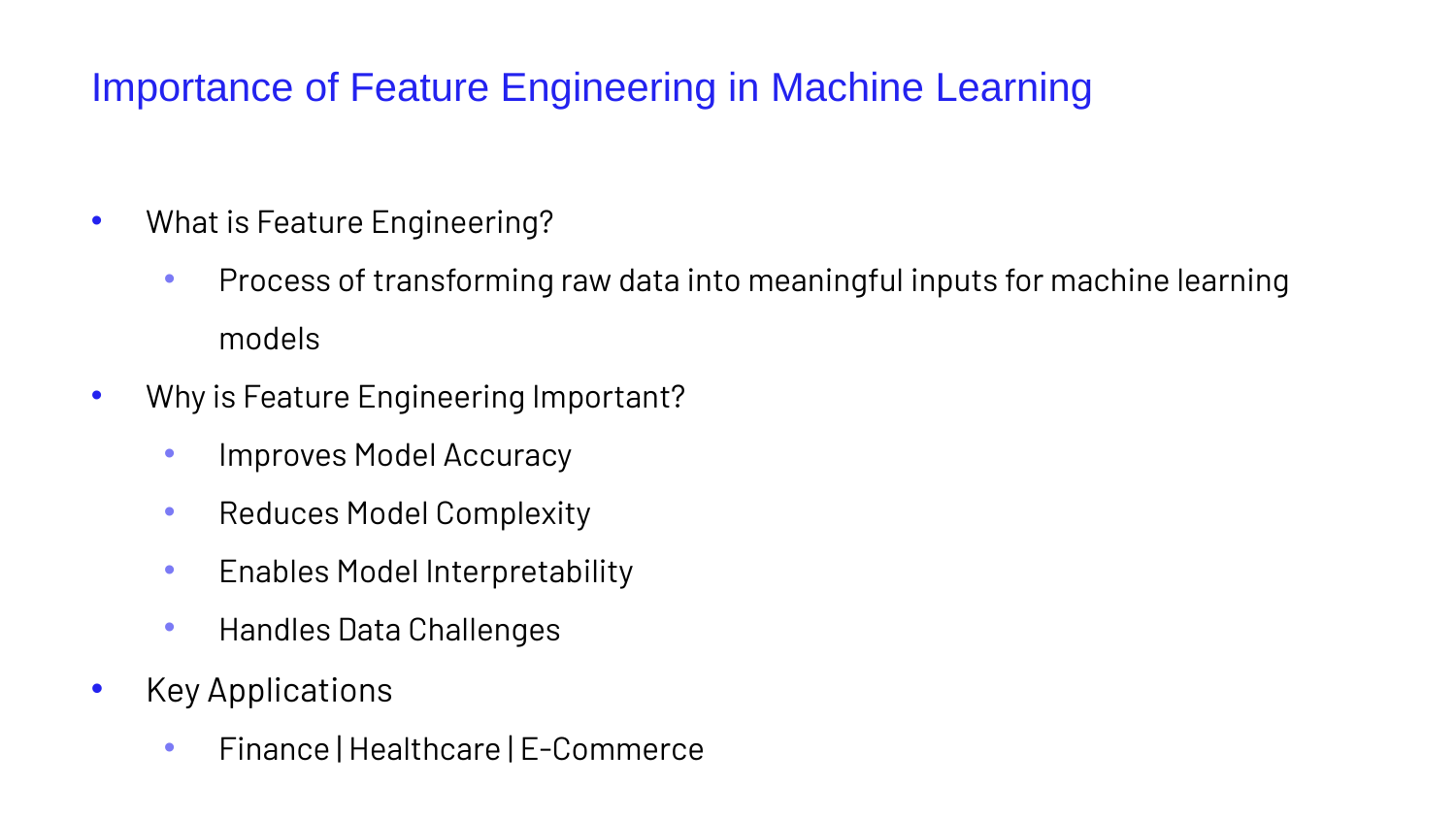

Importance of Feature Engineering in Machine Learning
What is Feature Engineering?
Process of transforming raw data into meaningful inputs for machine learning models
Why is Feature Engineering Important?
Improves Model Accuracy
Reduces Model Complexity
Enables Model Interpretability
Handles Data Challenges
Key Applications
Finance | Healthcare | E-Commerce